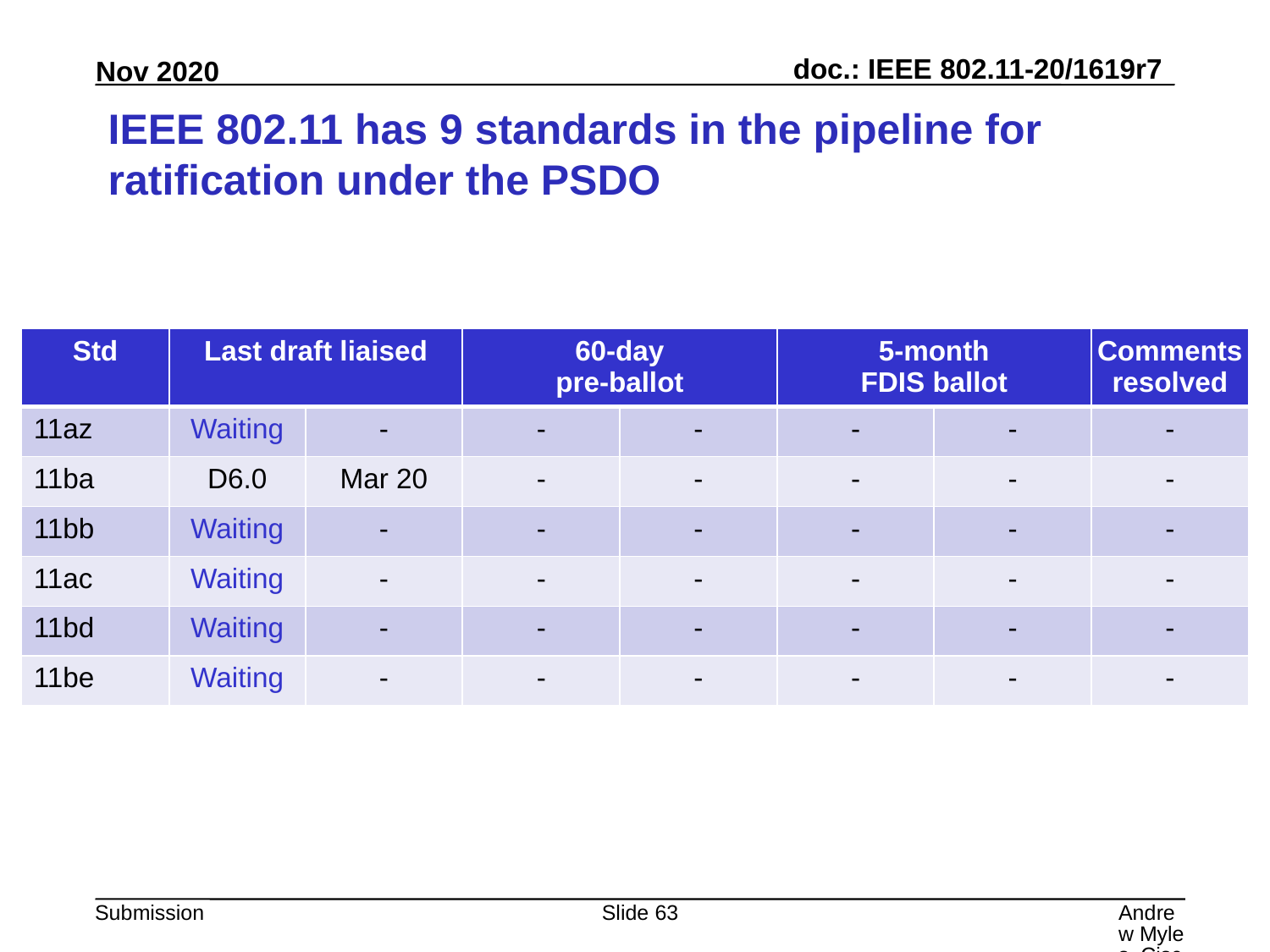

# IEEE 802.11 has 9 standards in the pipeline for ratification under the PSDO
| Std | Last draft liaised |  | 60-day pre-ballot |  | 5-month FDIS ballot |  | Comments resolved |
| --- | --- | --- | --- | --- | --- | --- | --- |
| 11az | Waiting | - | - | - | - | - | - |
| 11ba | D6.0 | Mar 20 | - | - | - | - | - |
| 11bb | Waiting | - | - | - | - | - | - |
| 11ac | Waiting | - | - | - | - | - | - |
| 11bd | Waiting | - | - | - | - | - | - |
| 11be | Waiting | - | - | - | - | - | - |
Slide 63
Andrew Myles, Cisco